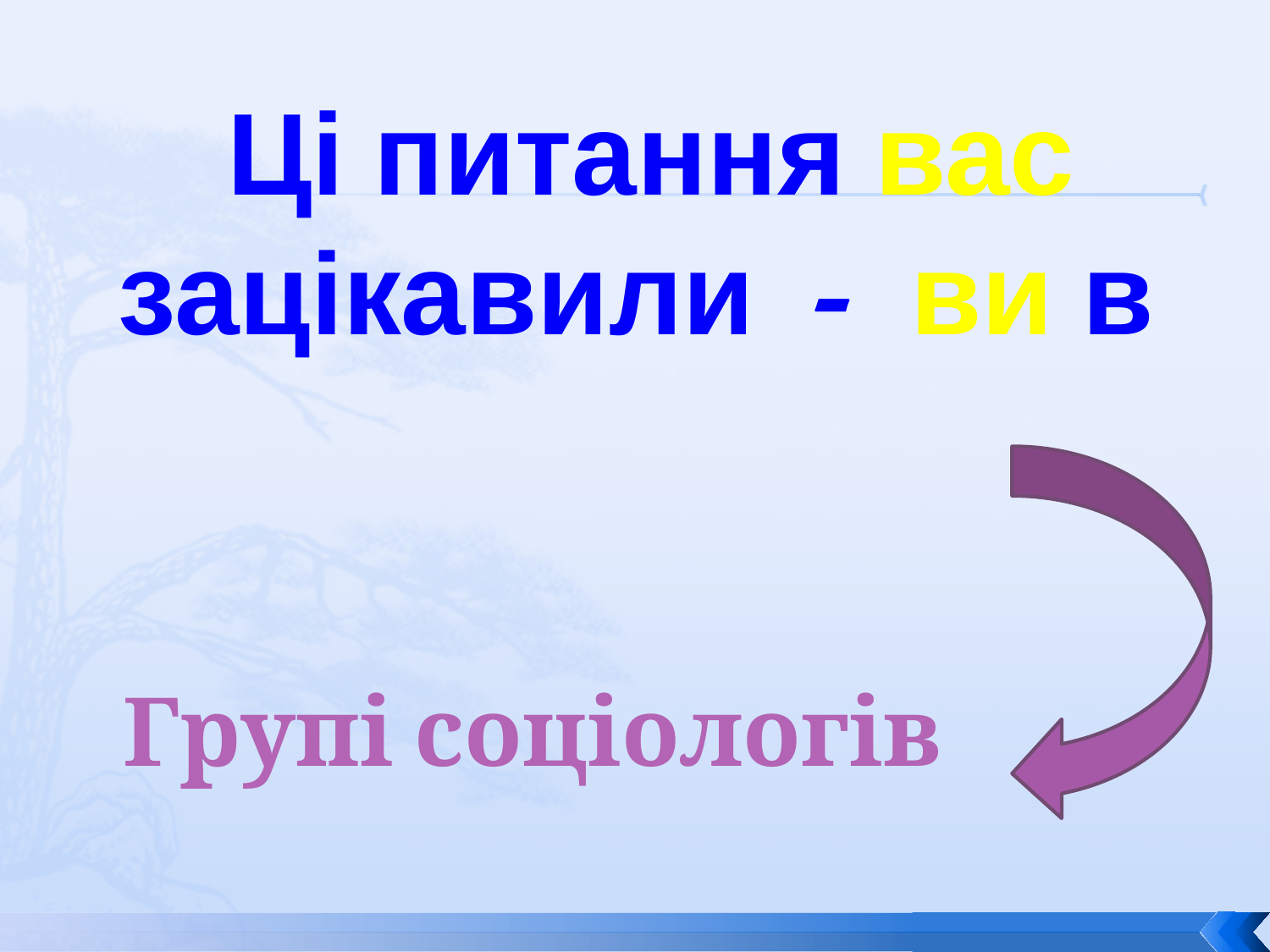

# Ці питання вас зацікавили  -  ви в

Групі соціологів